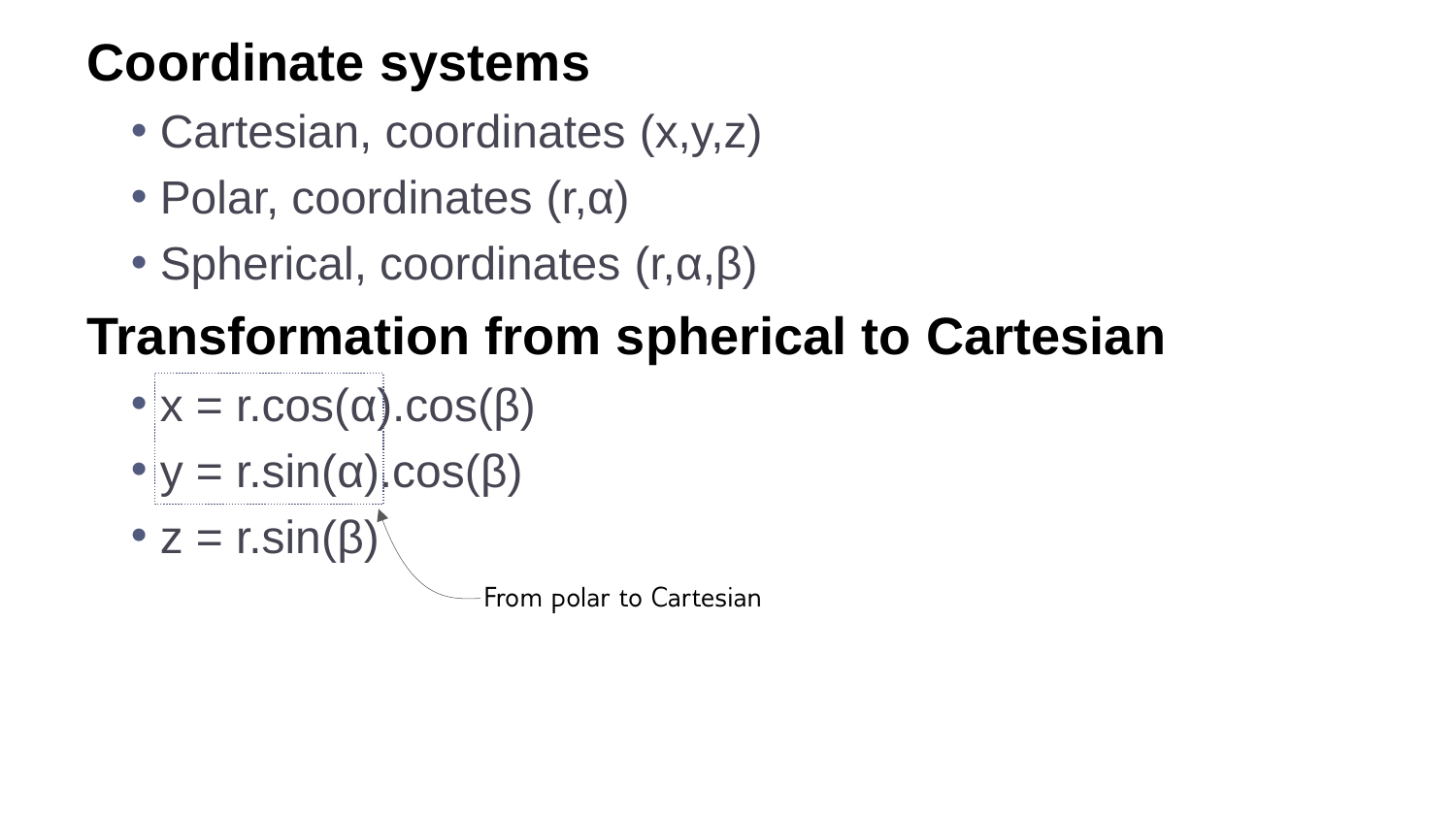

Coordinate systems
Cartesian, coordinates (x,y,z)
Polar, coordinates (r,α)
Spherical, coordinates (r,α,β)
Transformation from spherical to Cartesian
x = r.cos(α).cos(β)
y = r.sin(α).cos(β)
z = r.sin(β)

From polar to Cartesian